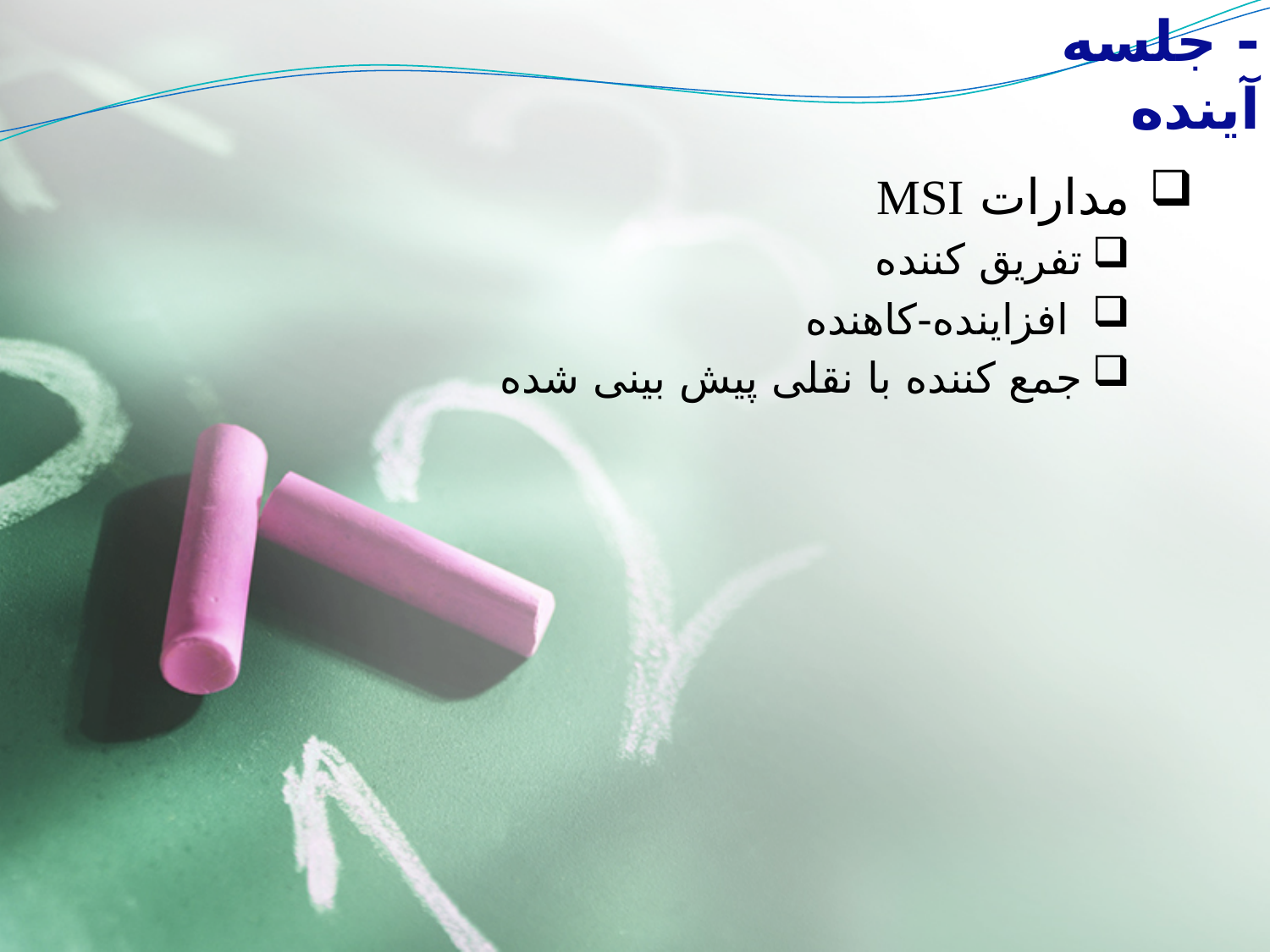

# - جلسه آینده
 مدارات MSI
تفریق کننده
 افزاینده-کاهنده
جمع کننده با نقلی پیش بینی شده

35